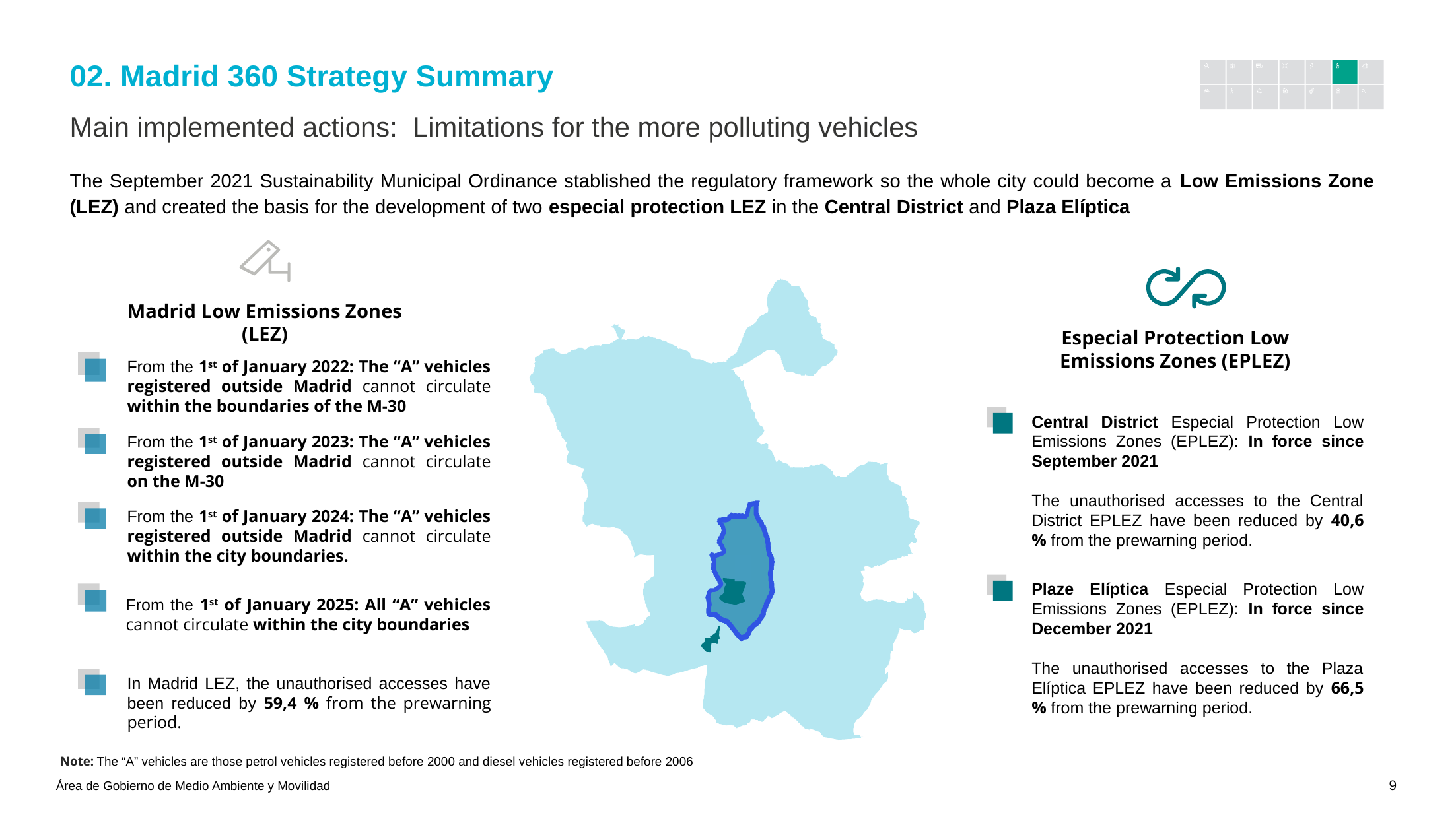

02. Madrid 360 Strategy Summary

Main implemented actions:  Limitations for the more polluting vehicles
The September 2021 Sustainability Municipal Ordinance stablished the regulatory framework so the whole city could become a Low Emissions Zone (LEZ) and created the basis for the development of two especial protection LEZ in the Central District and Plaza Elíptica

Madrid Low Emissions Zones (LEZ)
Especial Protection Low Emissions Zones (EPLEZ)

From the 1st of January 2022: The “A” vehicles registered outside Madrid cannot circulate within the boundaries of the M-30

Central District Especial Protection Low Emissions Zones (EPLEZ): In force since September 2021

The unauthorised accesses to the Central District EPLEZ have been reduced by 40,6 % from the prewarning period.

From the 1st of January 2023: The “A” vehicles registered outside Madrid cannot circulate on the M-30

From the 1st of January 2024: The “A” vehicles registered outside Madrid cannot circulate within the city boundaries.

Plaze Elíptica Especial Protection Low Emissions Zones (EPLEZ): In force since December 2021

The unauthorised accesses to the Plaza Elíptica EPLEZ have been reduced by 66,5 % from the prewarning period.

From the 1st of January 2025: All “A” vehicles cannot circulate within the city boundaries

In Madrid LEZ, the unauthorised accesses have been reduced by 59,4 % from the prewarning period.
Note: The “A” vehicles are those petrol vehicles registered before 2000 and diesel vehicles registered before 2006